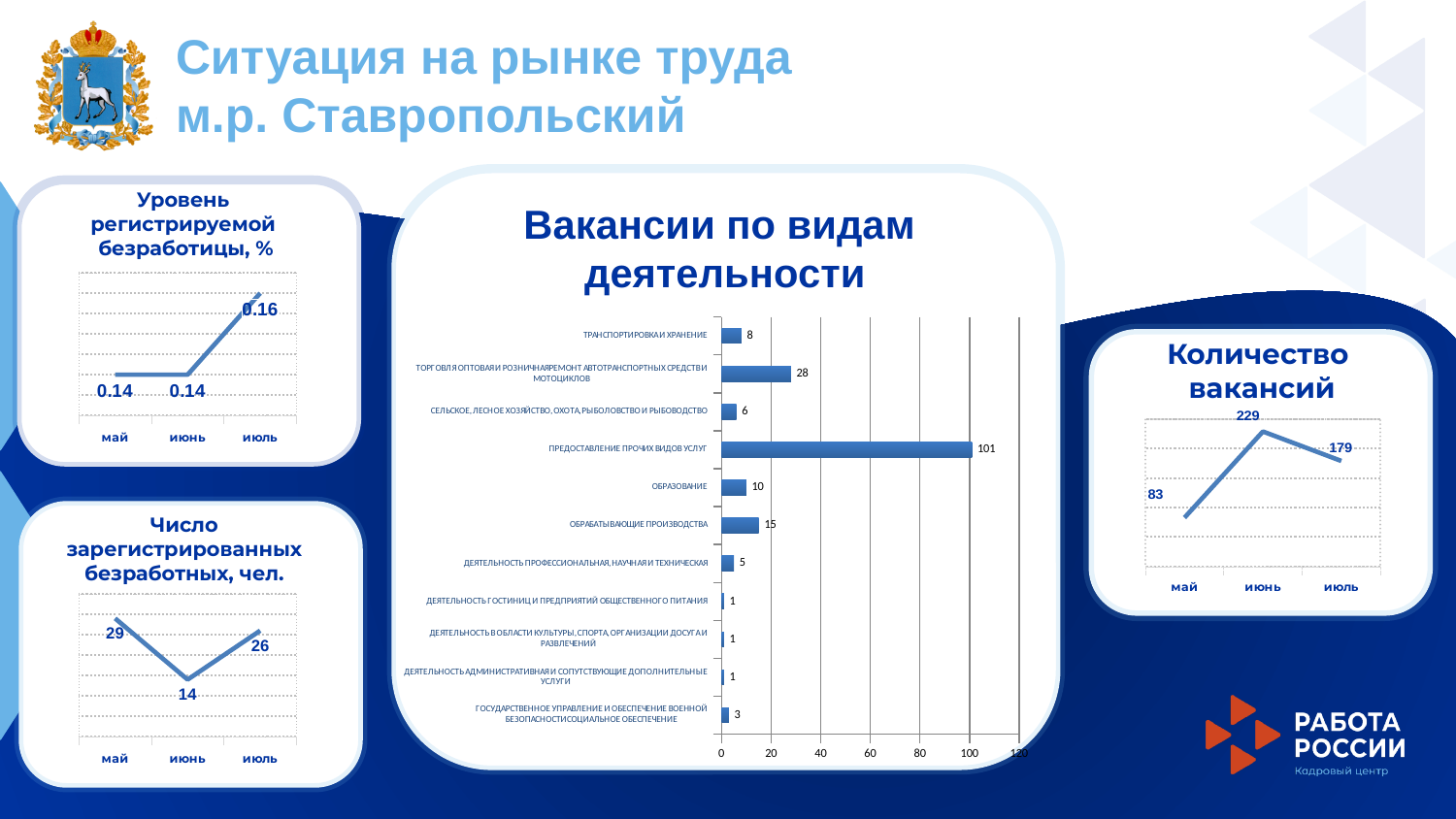

Ситуация на рынке труда
м.р. Ставропольский

Уровень
регистрируемой
безработицы, %
Вакансии по видам
деятельности

### Chart

| Category | Уровень |
|---|---|
| май | 0.14 |
| июнь | 0.14 |
| июль | 0.16 |

### Chart

| Category | Столбец2 |
|---|---|
| ГОСУДАРСТВЕННОЕ УПРАВЛЕНИЕ И ОБЕСПЕЧЕНИЕ ВОЕННОЙ БЕЗОПАСНОСТИСОЦИАЛЬНОЕ ОБЕСПЕЧЕНИЕ | 3.0 |
| ДЕЯТЕЛЬНОСТЬ АДМИНИСТРАТИВНАЯ И СОПУТСТВУЮЩИЕ ДОПОЛНИТЕЛЬНЫЕ УСЛУГИ | 1.0 |
| ДЕЯТЕЛЬНОСТЬ В ОБЛАСТИ КУЛЬТУРЫ, СПОРТА, ОРГАНИЗАЦИИ ДОСУГА И РАЗВЛЕЧЕНИЙ | 1.0 |
| ДЕЯТЕЛЬНОСТЬ ГОСТИНИЦ И ПРЕДПРИЯТИЙ ОБЩЕСТВЕННОГО ПИТАНИЯ | 1.0 |
| ДЕЯТЕЛЬНОСТЬ ПРОФЕССИОНАЛЬНАЯ, НАУЧНАЯ И ТЕХНИЧЕСКАЯ | 5.0 |
| ОБРАБАТЫВАЮЩИЕ ПРОИЗВОДСТВА | 15.0 |
| ОБРАЗОВАНИЕ | 10.0 |
| ПРЕДОСТАВЛЕНИЕ ПРОЧИХ ВИДОВ УСЛУГ | 101.0 |
| СЕЛЬСКОЕ, ЛЕСНОЕ ХОЗЯЙСТВО, ОХОТА, РЫБОЛОВСТВО И РЫБОВОДСТВО | 6.0 |
| ТОРГОВЛЯ ОПТОВАЯ И РОЗНИЧНАЯРЕМОНТ АВТОТРАНСПОРТНЫХ СРЕДСТВ И МОТОЦИКЛОВ | 28.0 |
| ТРАНСПОРТИРОВКА И ХРАНЕНИЕ | 8.0 |
Количество
вакансий

### Chart

| Category | Ряд 1 |
|---|---|
| май | 83.0 |
| июнь | 229.0 |
| июль | 179.0 |
Число
зарегистрированных
безработных, чел.

### Chart

| Category | Ряд 1 |
|---|---|
| май | 29.0 |
| июнь | 14.0 |
| июль | 26.0 |